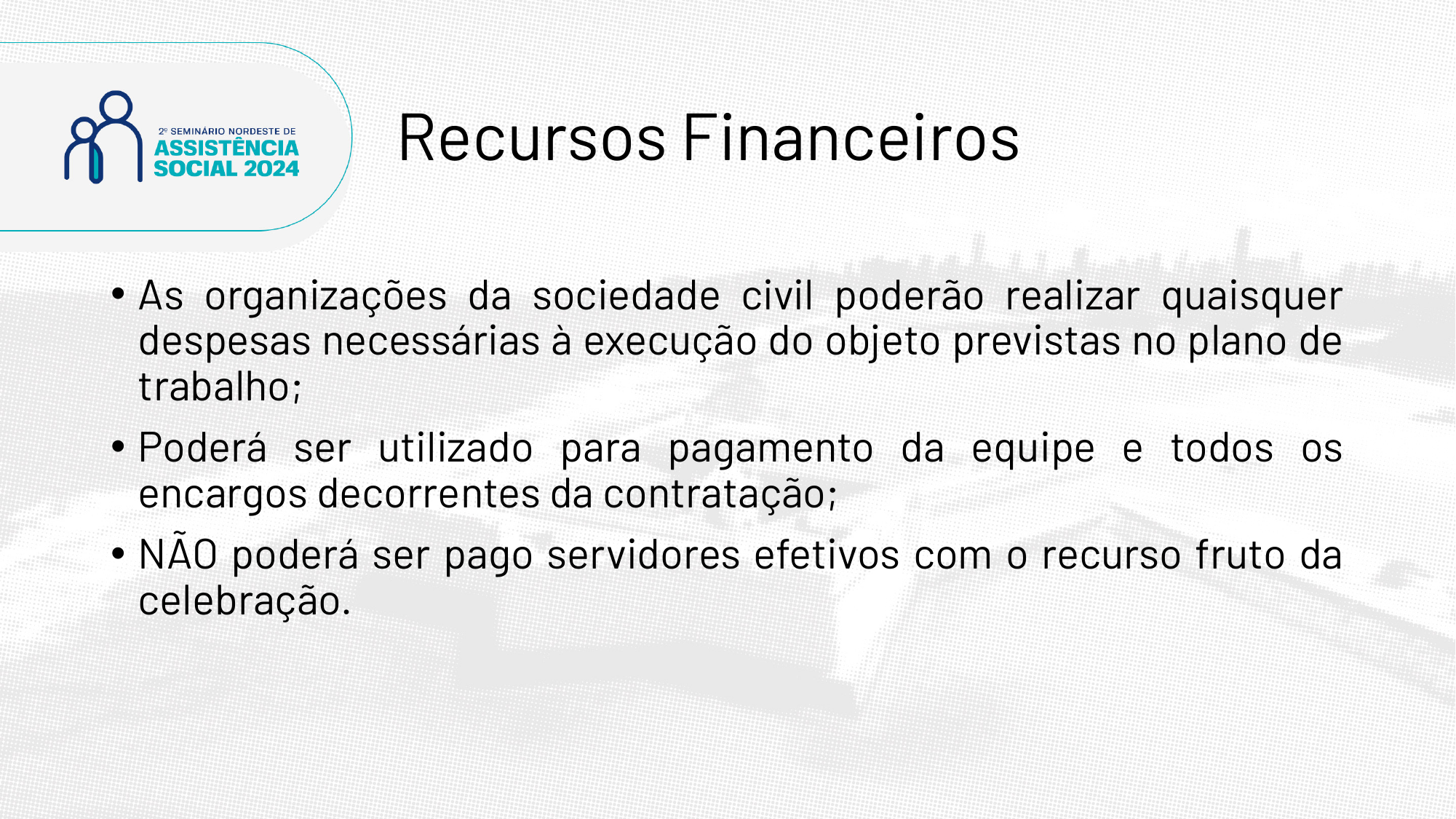

# Recursos Financeiros
As organizações da sociedade civil poderão realizar quaisquer despesas necessárias à execução do objeto previstas no plano de trabalho;
Poderá ser utilizado para pagamento da equipe e todos os encargos decorrentes da contratação;
NÃO poderá ser pago servidores efetivos com o recurso fruto da celebração.